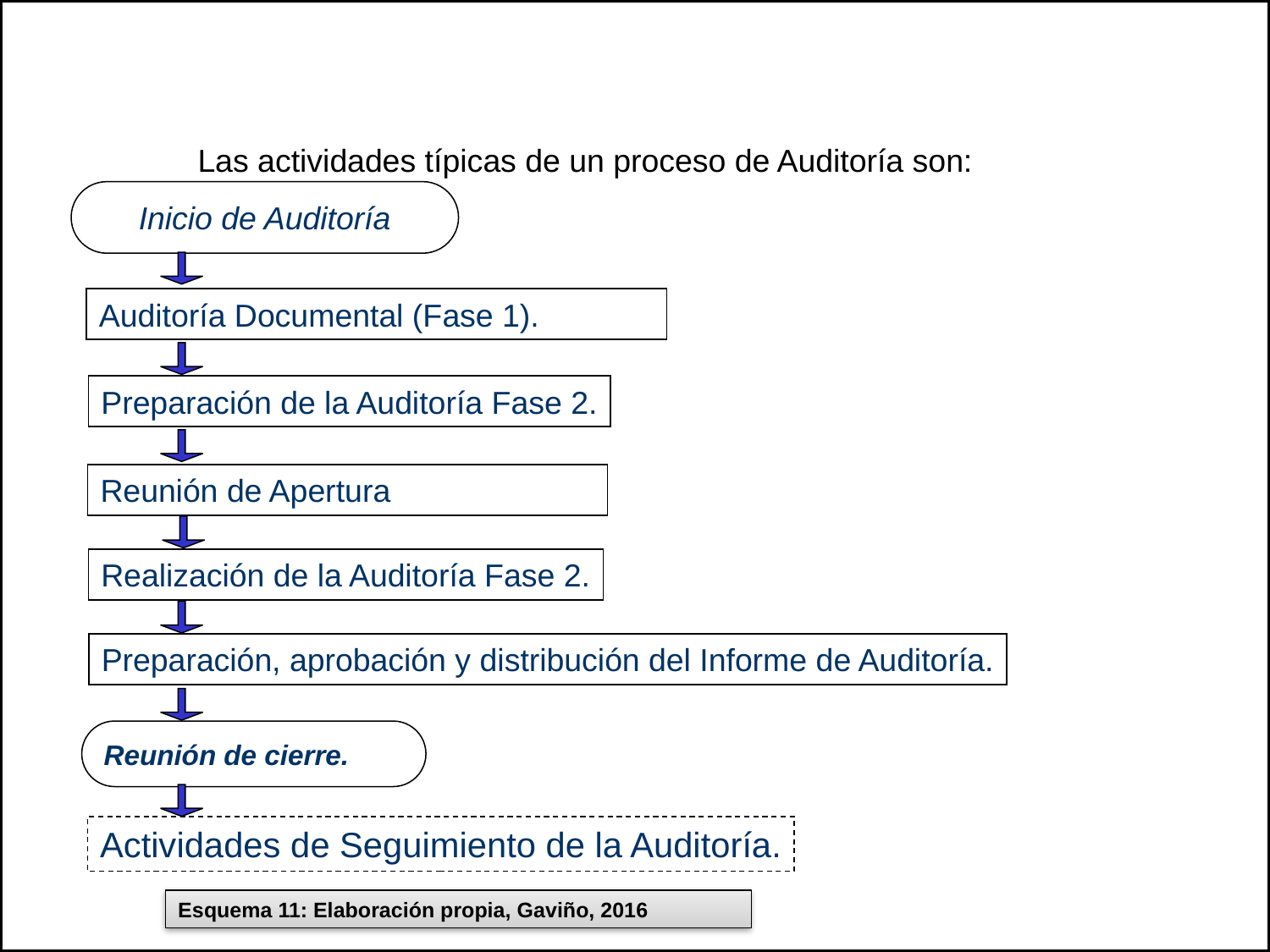

ACTIVIDADES DE AUDITORÍA
Las actividades típicas de un proceso de Auditoría son:
Inicio de Auditoría

Auditoría Documental (Fase 1).

Preparación de la Auditoría Fase 2.

Reunión de Apertura

Realización de la Auditoría Fase 2.

Preparación, aprobación y distribución del Informe de Auditoría.

Reunión de cierre.

Actividades de Seguimiento de la Auditoría.
Esquema 11: Elaboración propia, Gaviño, 2016